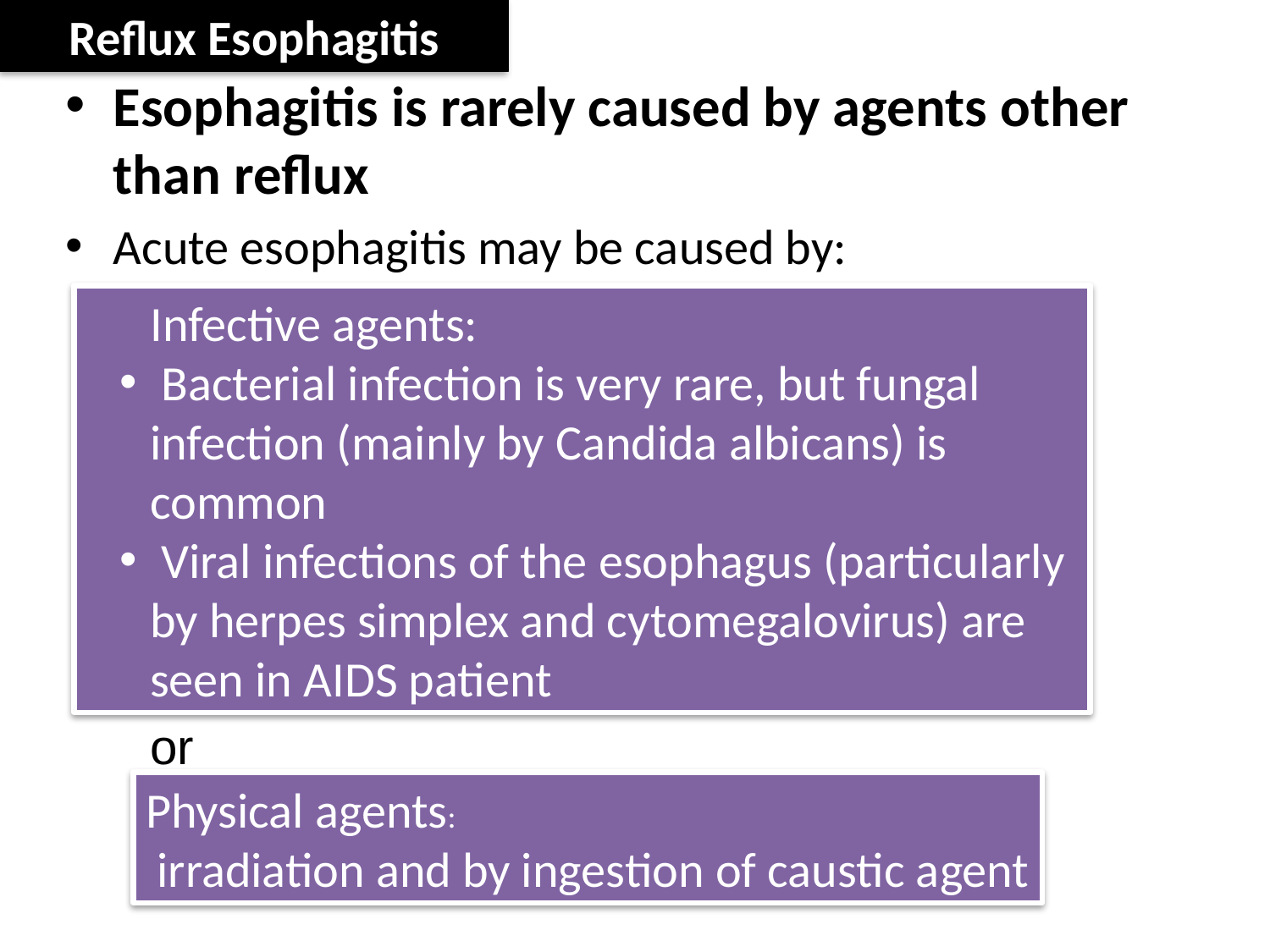

Reflux Esophagitis
Esophagitis is rarely caused by agents other than reflux
Acute esophagitis may be caused by:
Infective agents:
 Bacterial infection is very rare, but fungal infection (mainly by Candida albicans) is common
 Viral infections of the esophagus (particularly by herpes simplex and cytomegalovirus) are seen in AIDS patient
or
Physical agents:
 irradiation and by ingestion of caustic agent